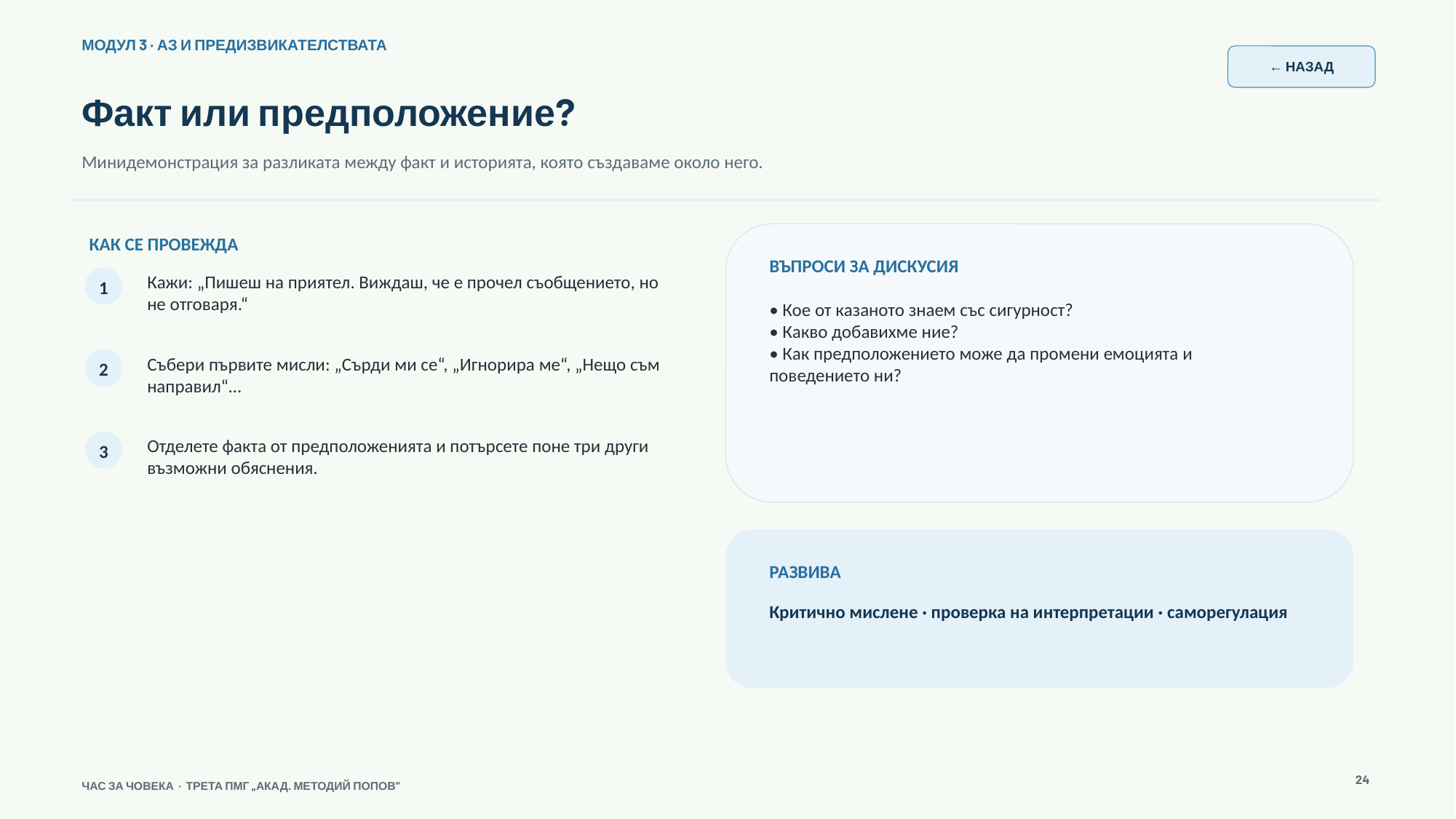

МОДУЛ 3 · АЗ И ПРЕДИЗВИКАТЕЛСТВАТА
← НАЗАД
Факт или предположение?
Минидемонстрация за разликата между факт и историята, която създаваме около него.

КАК СЕ ПРОВЕЖДА
ВЪПРОСИ ЗА ДИСКУСИЯ
Кажи: „Пишеш на приятел. Виждаш, че е прочел съобщението, но не отговаря.“

1
• Кое от казаното знаем със сигурност?
• Какво добавихме ние?
• Как предположението може да промени емоцията и поведението ни?
Събери първите мисли: „Сърди ми се“, „Игнорира ме“, „Нещо съм направил“…

2
Отделете факта от предположенията и потърсете поне три други възможни обяснения.

3

РАЗВИВА
Критично мислене · проверка на интерпретации · саморегулация
24
ЧАС ЗА ЧОВЕКА  ·  ТРЕТА ПМГ „АКАД. МЕТОДИЙ ПОПОВ“